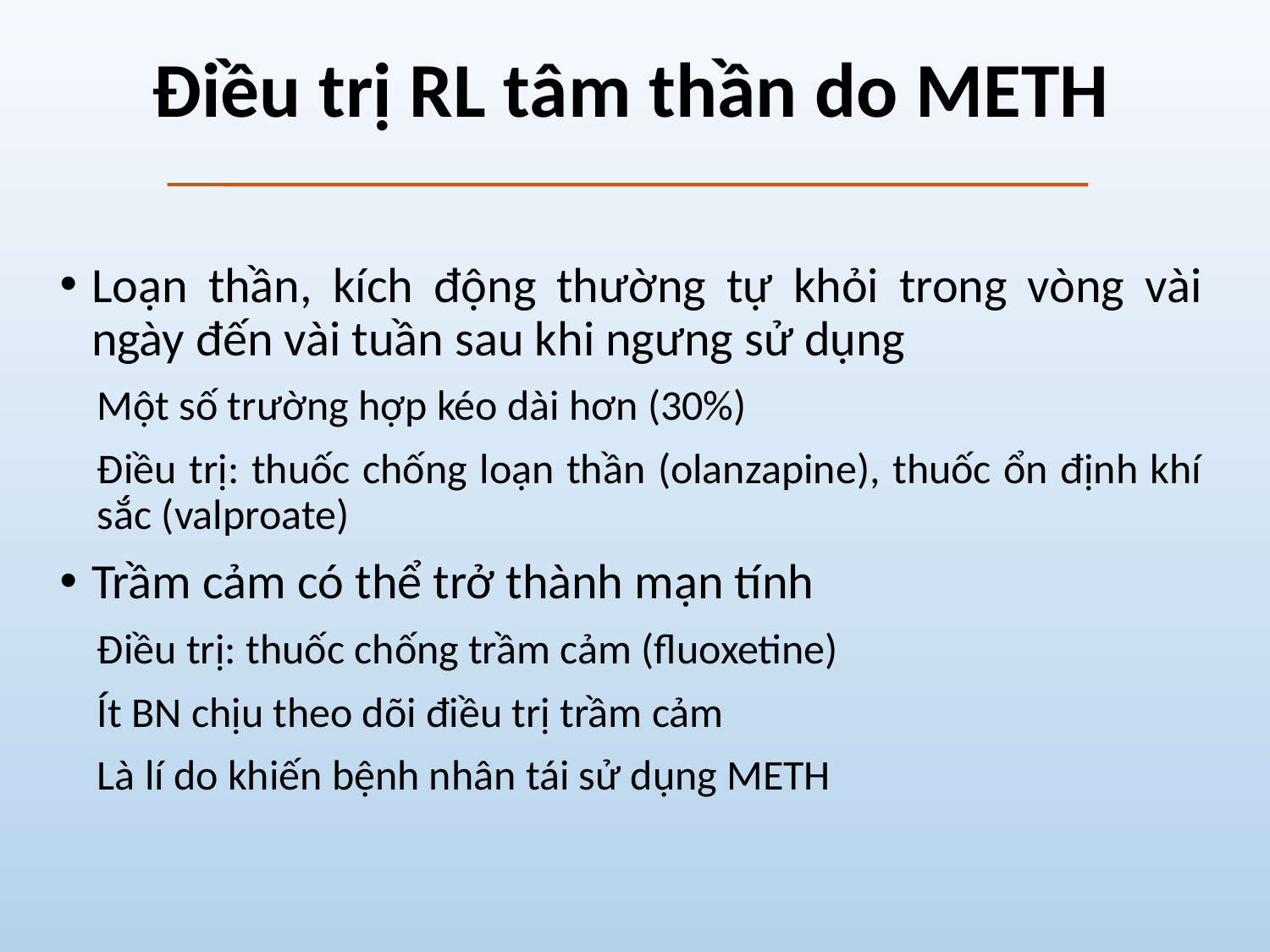

# Điều trị RL tâm thần do METH
Loạn thần, kích động thường tự khỏi trong vòng vài ngày đến vài tuần sau khi ngưng sử dụng
Một số trường hợp kéo dài hơn (30%)
Điều trị: thuốc chống loạn thần (olanzapine), thuốc ổn định khí sắc (valproate)
Trầm cảm có thể trở thành mạn tính
Điều trị: thuốc chống trầm cảm (fluoxetine)
Ít BN chịu theo dõi điều trị trầm cảm
Là lí do khiến bệnh nhân tái sử dụng METH